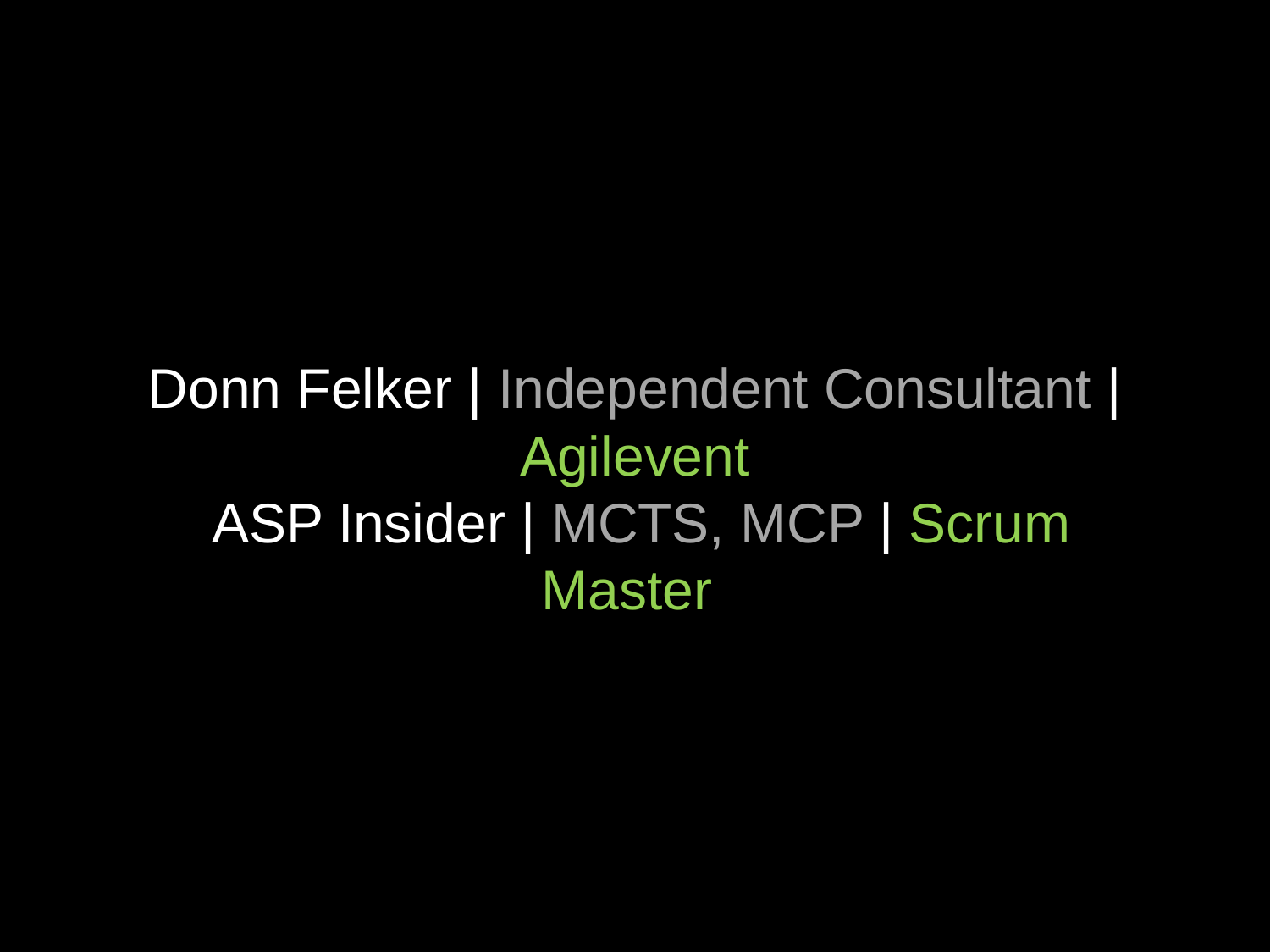

# Donn Felker | Independent Consultant | Agilevent ASP Insider | MCTS, MCP | Scrum Master